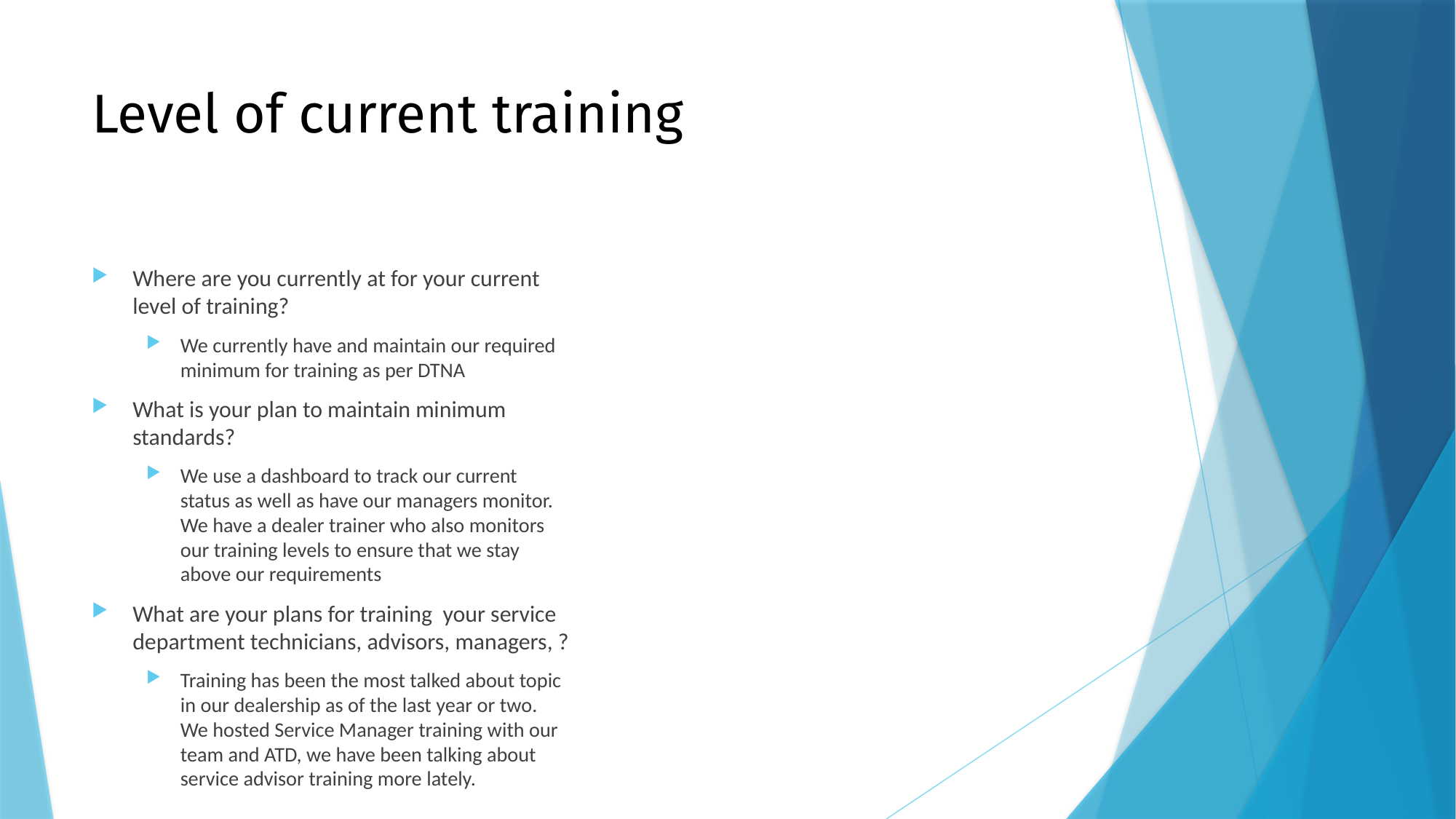

# Level of current training
Where are you currently at for your current level of training?
We currently have and maintain our required minimum for training as per DTNA
What is your plan to maintain minimum standards?
We use a dashboard to track our current status as well as have our managers monitor. We have a dealer trainer who also monitors our training levels to ensure that we stay above our requirements
What are your plans for training  your service department technicians, advisors, managers, ?
Training has been the most talked about topic in our dealership as of the last year or two. We hosted Service Manager training with our team and ATD, we have been talking about service advisor training more lately.